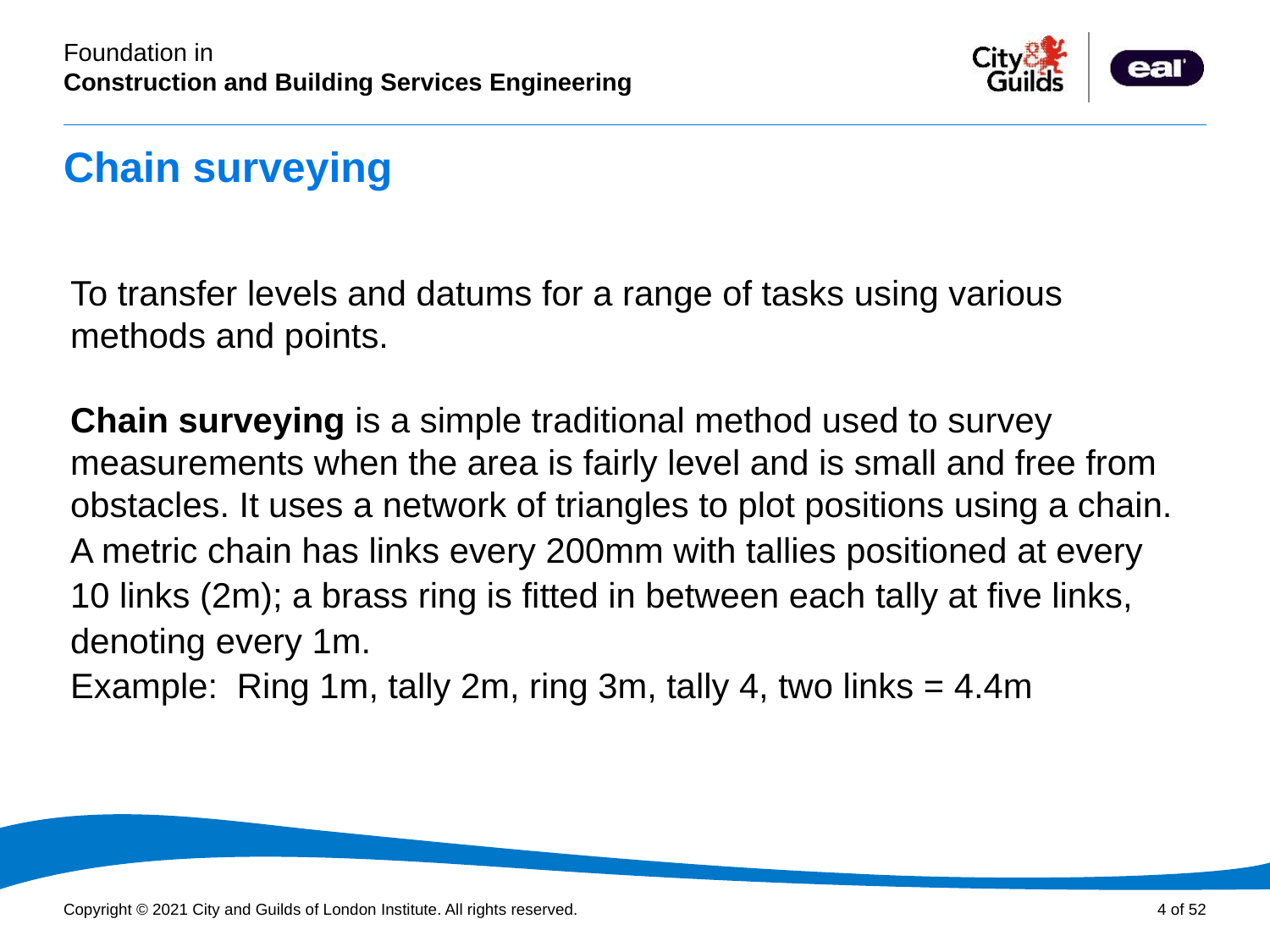

# Chain surveying
To transfer levels and datums for a range of tasks using various methods and points.

Chain surveying is a simple traditional method used to survey measurements when the area is fairly level and is small and free from  obstacles. It uses a network of triangles to plot positions using a chain.
A metric chain has links every 200mm with tallies positioned at every 10 links (2m); a brass ring is fitted in between each tally at five links, denoting every 1m.
Example:  Ring 1m, tally 2m, ring 3m, tally 4, two links = 4.4m